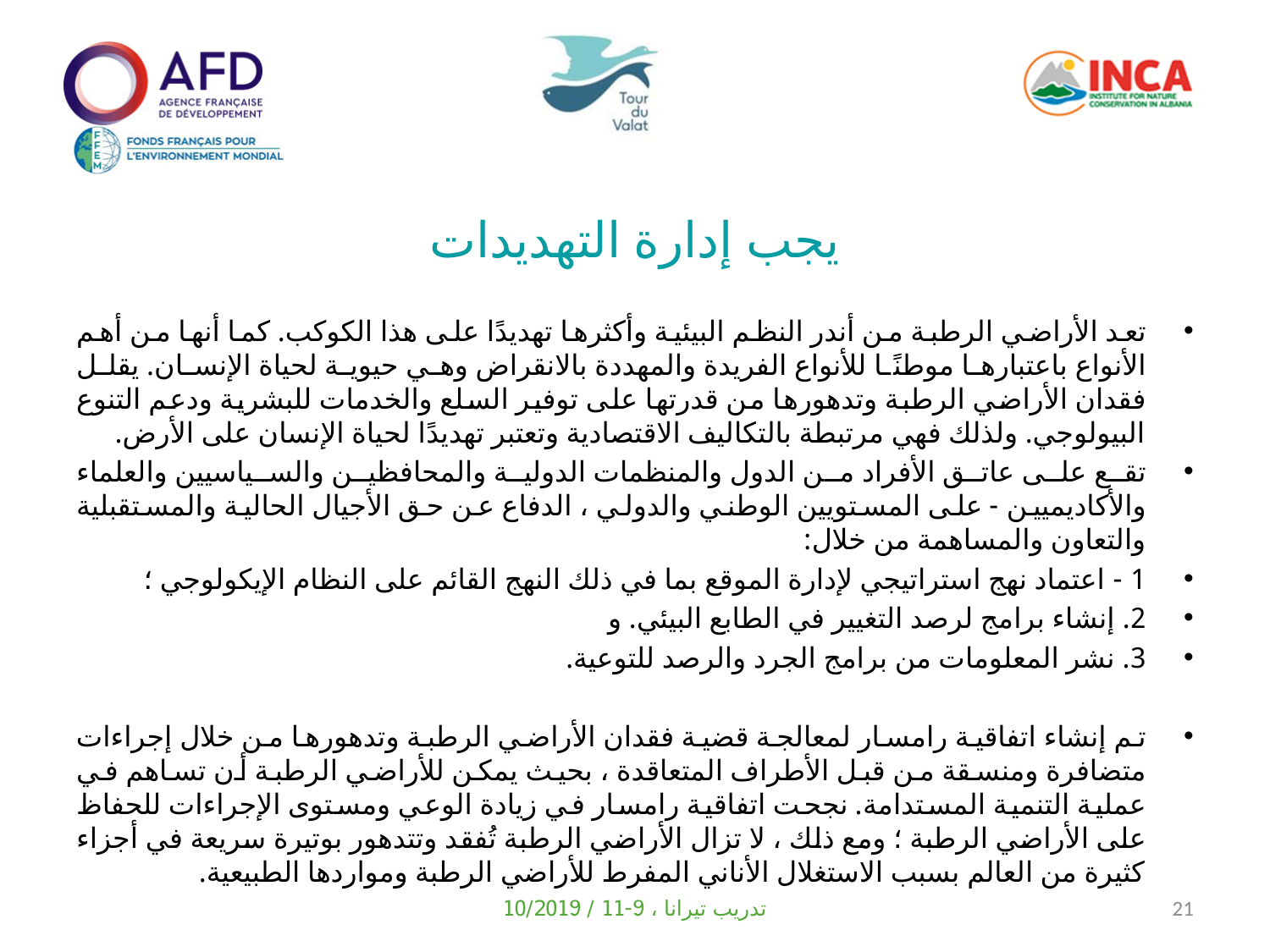

# يجب إدارة التهديدات
تعد الأراضي الرطبة من أندر النظم البيئية وأكثرها تهديدًا على هذا الكوكب. كما أنها من أهم الأنواع باعتبارها موطنًا للأنواع الفريدة والمهددة بالانقراض وهي حيوية لحياة الإنسان. يقلل فقدان الأراضي الرطبة وتدهورها من قدرتها على توفير السلع والخدمات للبشرية ودعم التنوع البيولوجي. ولذلك فهي مرتبطة بالتكاليف الاقتصادية وتعتبر تهديدًا لحياة الإنسان على الأرض.
تقع على عاتق الأفراد من الدول والمنظمات الدولية والمحافظين والسياسيين والعلماء والأكاديميين - على المستويين الوطني والدولي ، الدفاع عن حق الأجيال الحالية والمستقبلية والتعاون والمساهمة من خلال:
1 - اعتماد نهج استراتيجي لإدارة الموقع بما في ذلك النهج القائم على النظام الإيكولوجي ؛
2. إنشاء برامج لرصد التغيير في الطابع البيئي. و
3. نشر المعلومات من برامج الجرد والرصد للتوعية.

تم إنشاء اتفاقية رامسار لمعالجة قضية فقدان الأراضي الرطبة وتدهورها من خلال إجراءات متضافرة ومنسقة من قبل الأطراف المتعاقدة ، بحيث يمكن للأراضي الرطبة أن تساهم في عملية التنمية المستدامة. نجحت اتفاقية رامسار في زيادة الوعي ومستوى الإجراءات للحفاظ على الأراضي الرطبة ؛ ومع ذلك ، لا تزال الأراضي الرطبة تُفقد وتتدهور بوتيرة سريعة في أجزاء كثيرة من العالم بسبب الاستغلال الأناني المفرط للأراضي الرطبة ومواردها الطبيعية.
تدريب تيرانا ، 9-11 / 10/2019
21